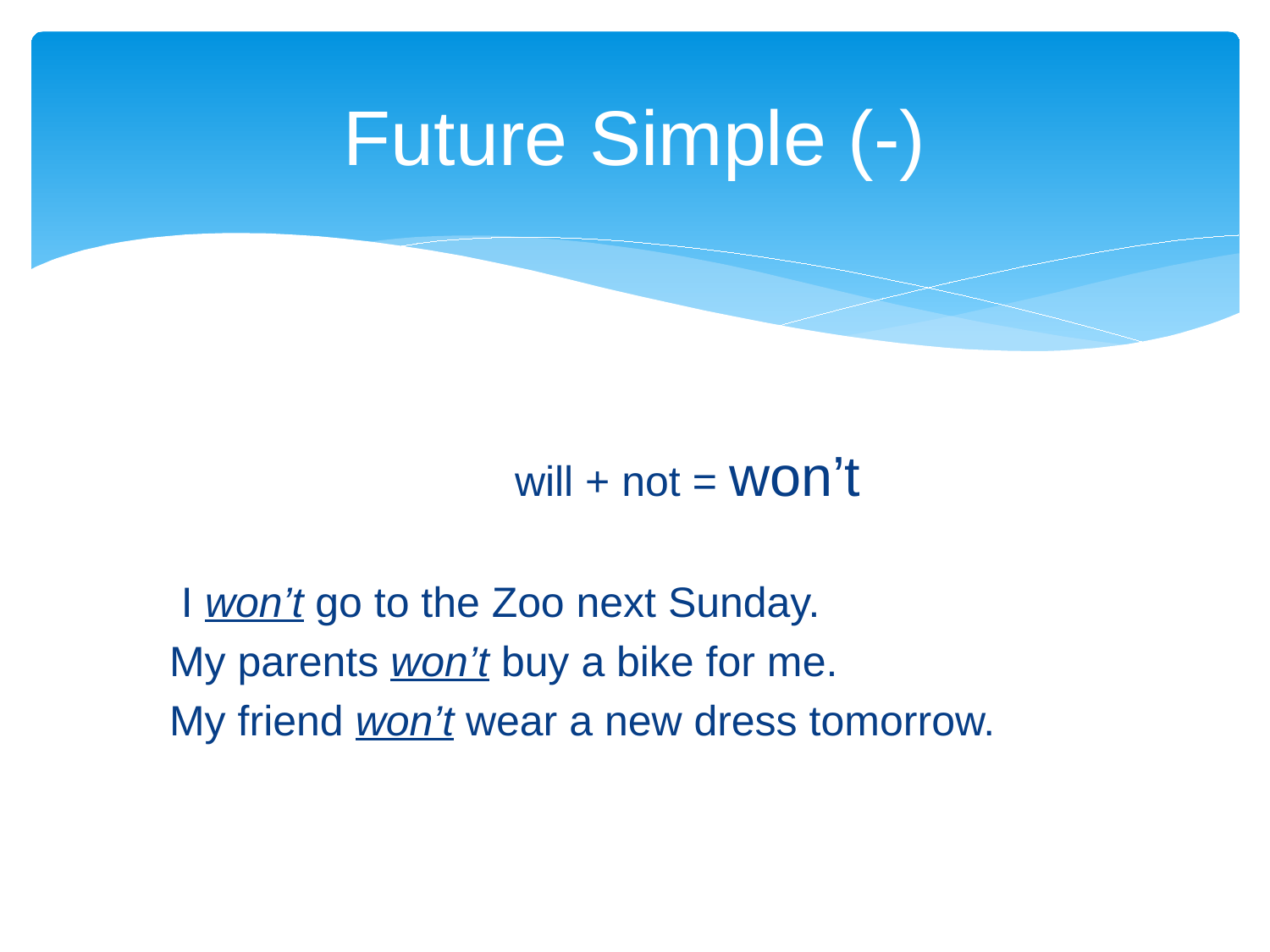

# Future Simple (-)

			will + not = won’t

    I won’t go to the Zoo next Sunday.
   My parents won’t buy a bike for me.
   My friend won’t wear a new dress tomorrow.